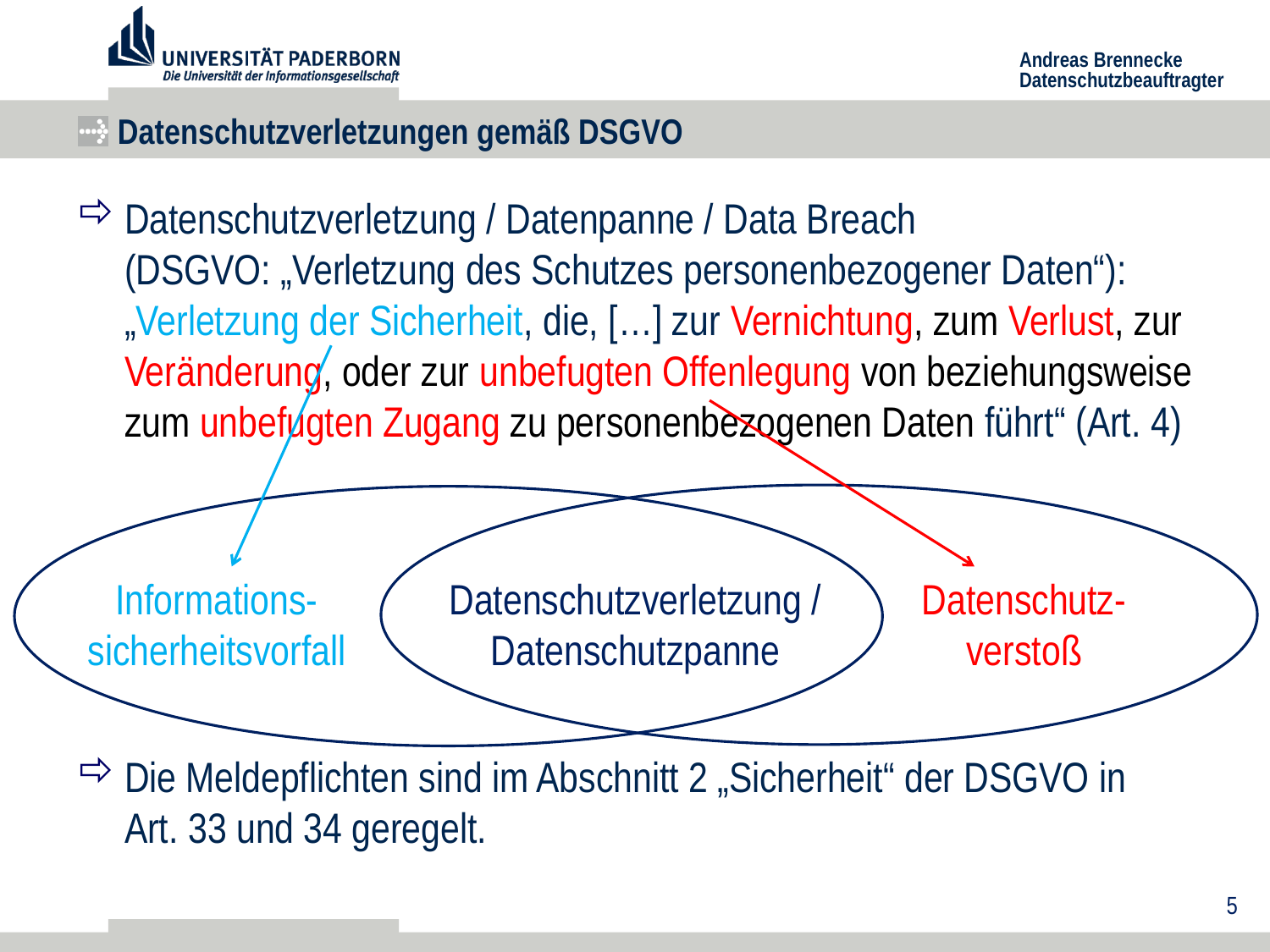

# Datenschutzverletzungen gemäß DSGVO
Datenschutzverletzung / Datenpanne / Data Breach
(DSGVO: „Verletzung des Schutzes personenbezogener Daten“):
„Verletzung der Sicherheit, die, […] zur Vernichtung, zum Verlust, zur Veränderung, oder zur unbefugten Offenlegung von beziehungsweise zum unbefugten Zugang zu personenbezogenen Daten führt“ (Art. 4)

Die Meldepflichten sind im Abschnitt 2 „Sicherheit“ der DSGVO in
Art. 33 und 34 geregelt.

Informations-
sicherheitsvorfall
Datenschutzverletzung /
Datenschutzpanne
Datenschutz-
verstoß
5